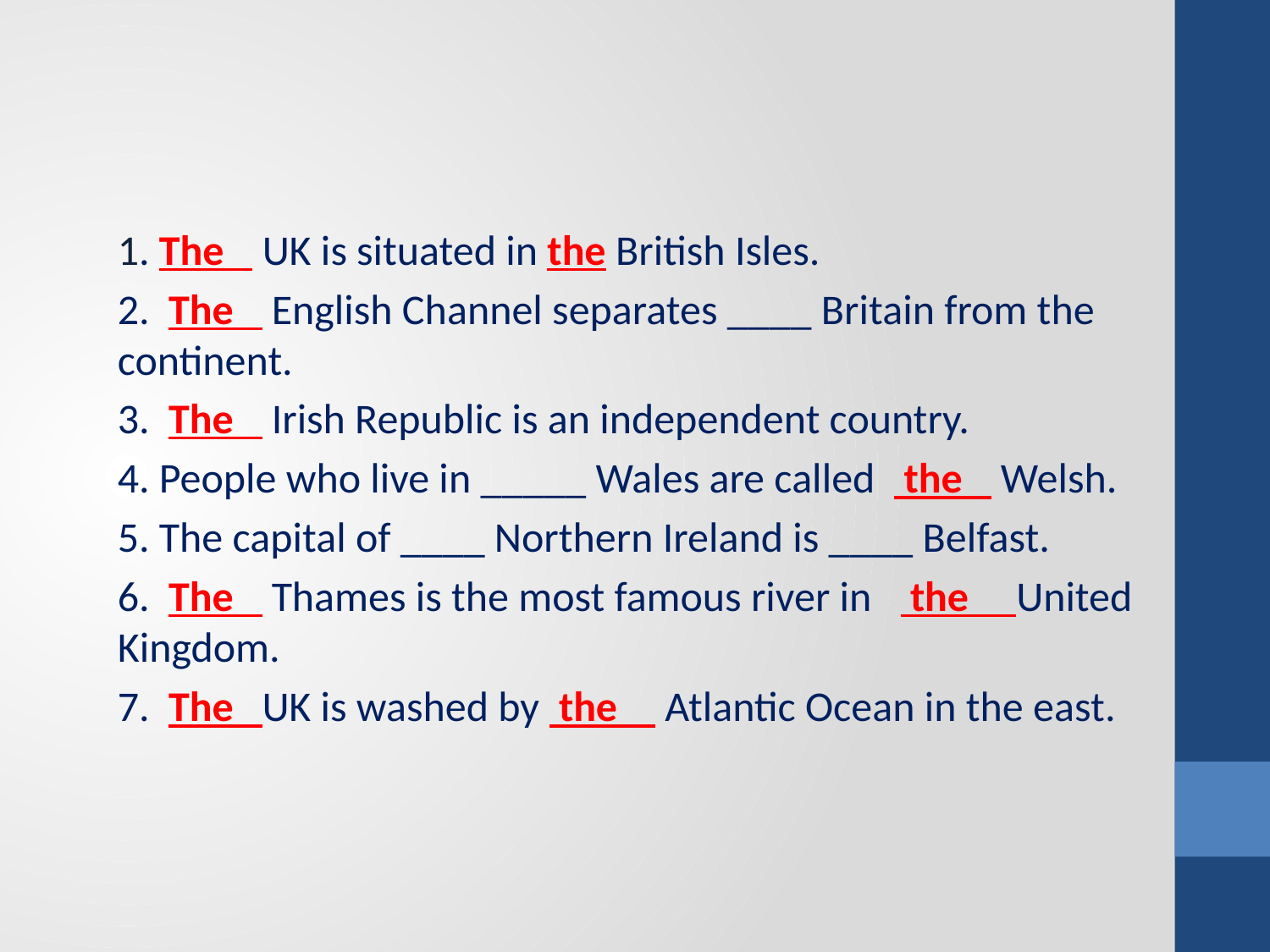

1. The    UK is situated in the British Isles.
2.  The    English Channel separates ____ Britain from the continent.
3.  The    Irish Republic is an independent country.
4. People who live in _____ Wales are called   the    Welsh.
5. The capital of ____ Northern Ireland is ____ Belfast.
6.  The    Thames is the most famous river in    the     United Kingdom.
7.  The   UK is washed by  the     Atlantic Ocean in the east.

#